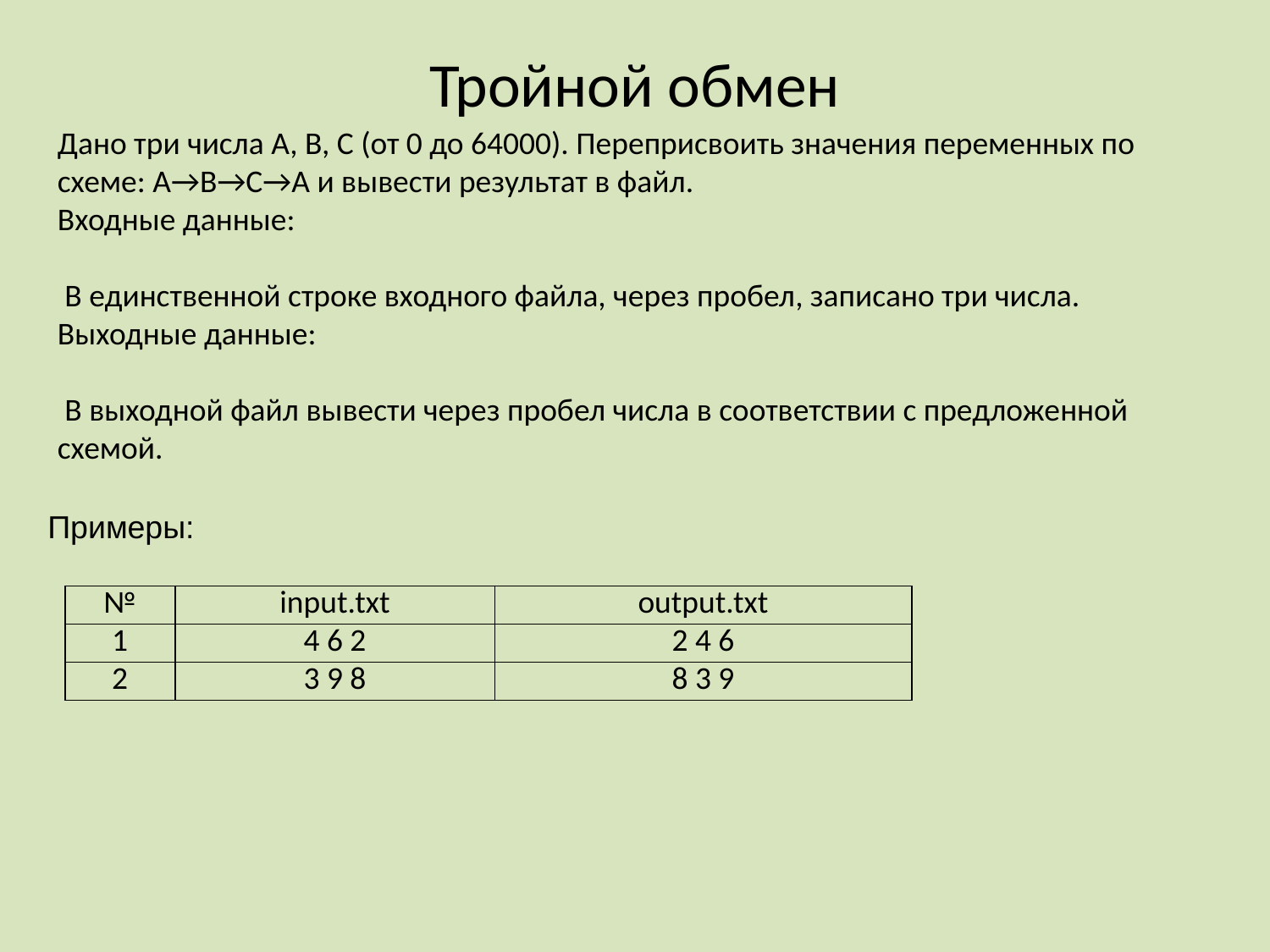

# Тройной обмен
Дано три числа А, B, C (от 0 до 64000). Переприсвоить значения переменных по схеме: A→B→C→A и вывести результат в файл.
Входные данные:
 В единственной строке входного файла, через пробел, записано три числа.
Выходные данные:
 В выходной файл вывести через пробел числа в соответствии с предложенной схемой.
Примеры:
| № | input.txt | output.txt |
| --- | --- | --- |
| 1 | 4 6 2 | 2 4 6 |
| 2 | 3 9 8 | 8 3 9 |